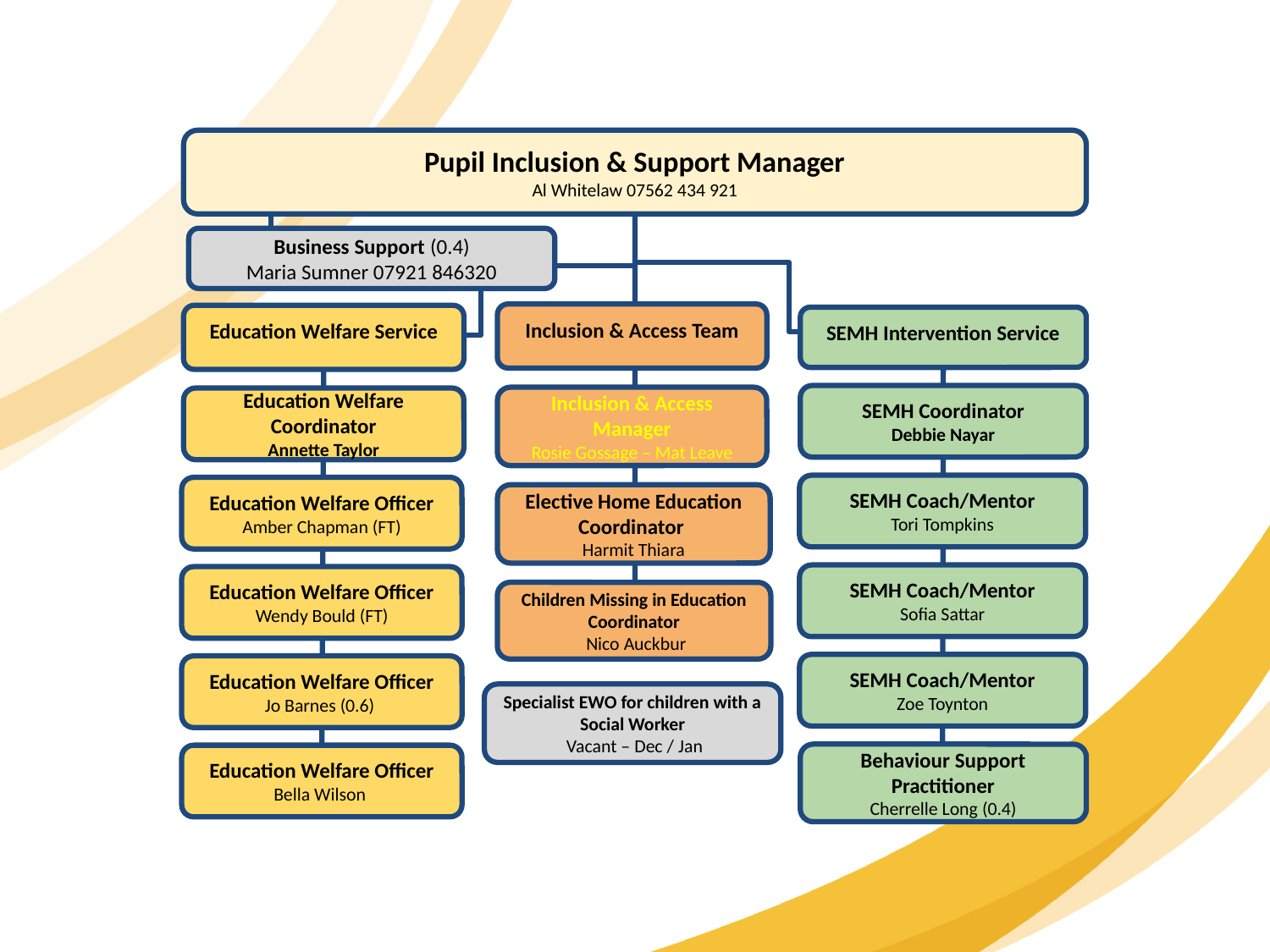

Pupil Inclusion & Support Manager
Al Whitelaw 07562 434 921

Business Support (0.4)
Maria Sumner 07921 846320

Inclusion & Access Team
Education Welfare Service
SEMH Intervention Service
SEMH Coordinator
Debbie Nayar
Inclusion & Access Manager
Rosie Gossage – Mat Leave
Education Welfare Coordinator
Annette Taylor
SEMH Coach/Mentor
Tori Tompkins
Education Welfare Officer
Amber Chapman (FT)
Elective Home Education Coordinator
Harmit Thiara
SEMH Coach/Mentor
Sofia Sattar
Education Welfare Officer
Wendy Bould (FT)
Children Missing in Education Coordinator
 Nico Auckbur
SEMH Coach/Mentor
Zoe Toynton
Education Welfare Officer
Jo Barnes (0.6)

Specialist EWO for children with a Social Worker
 Vacant – Dec / Jan

Behaviour Support Practitioner
Cherrelle Long (0.4)
Education Welfare Officer
Bella Wilson